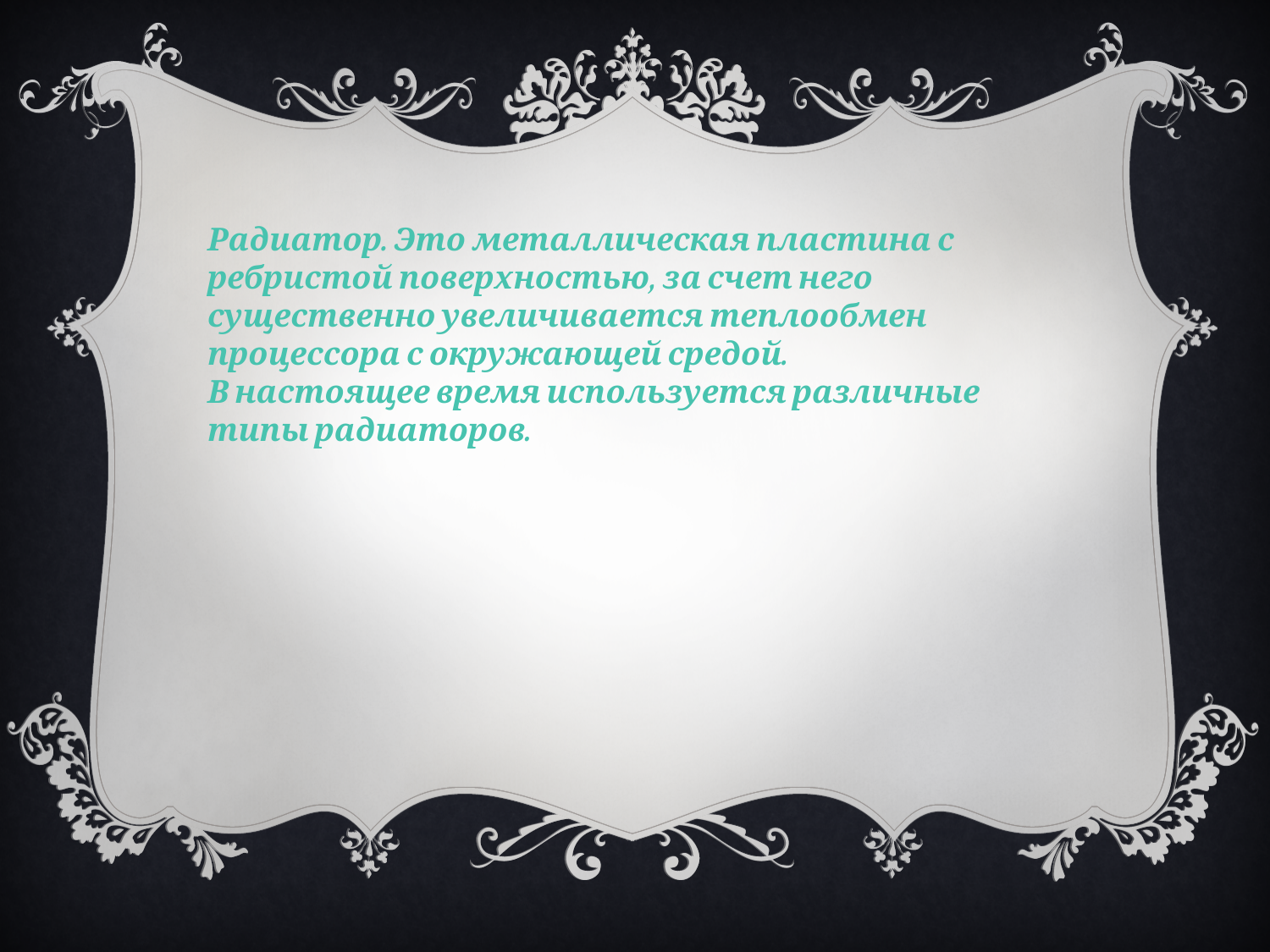

Радиатор. Это металлическая пластина с ребристой поверхностью, за счет него существенно увеличивается теплообмен процессора с окружающей средой.
В настоящее время используется различные типы радиаторов.